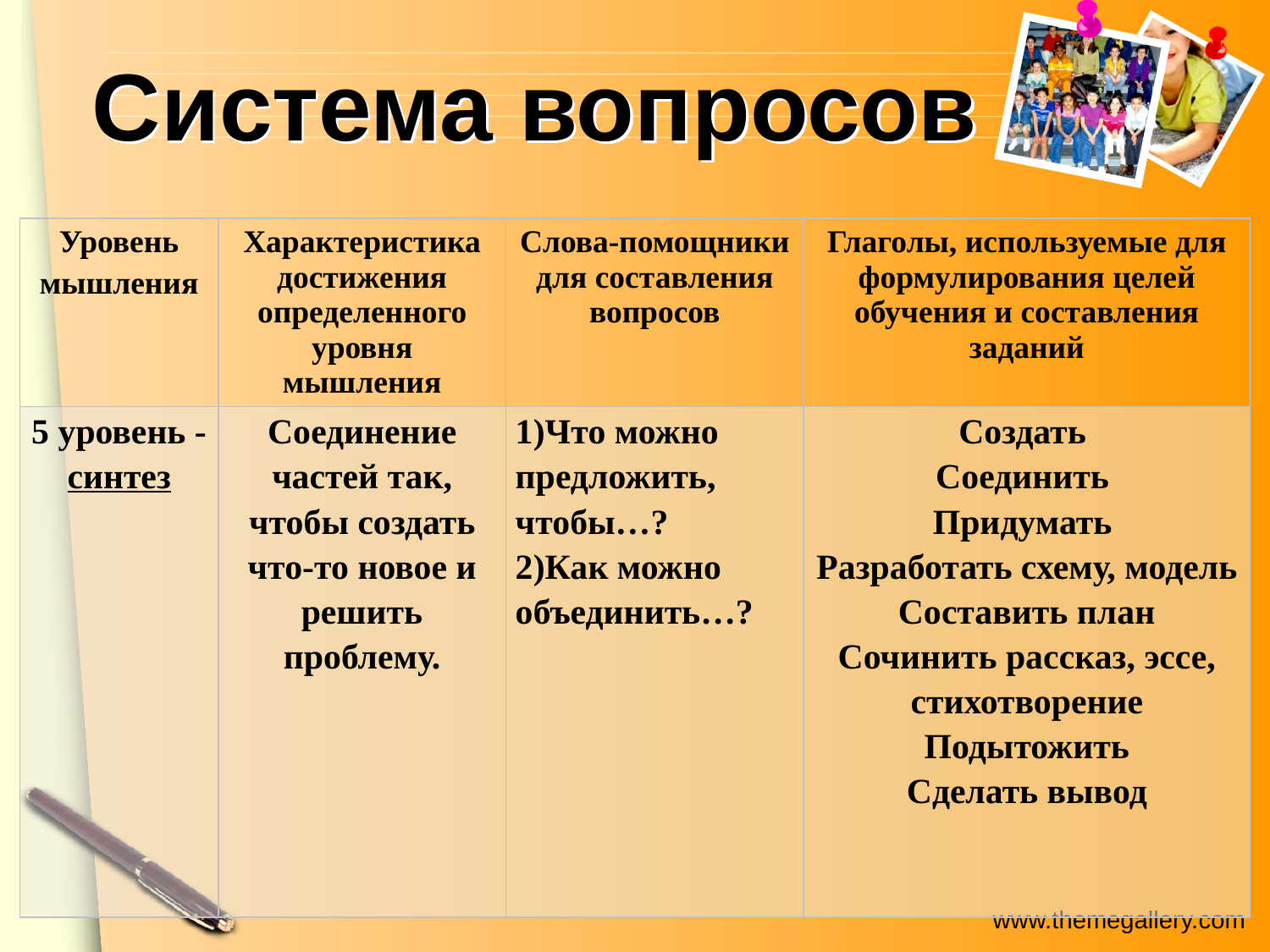

# Система вопросов
| Уровень мышления | Характеристика достижения определенного уровня мышления | Слова-помощники для составления вопросов | Глаголы, используемые для формулирования целей обучения и составления заданий |
| --- | --- | --- | --- |
| 5 уровень - синтез | Соединение частей так, чтобы создать что-то новое и решить проблему. | 1)Что можно предложить, чтобы…? 2)Как можно объединить…? | Создать Соединить Придумать Разработать схему, модель Составить план Сочинить рассказ, эссе, стихотворение Подытожить Сделать вывод |